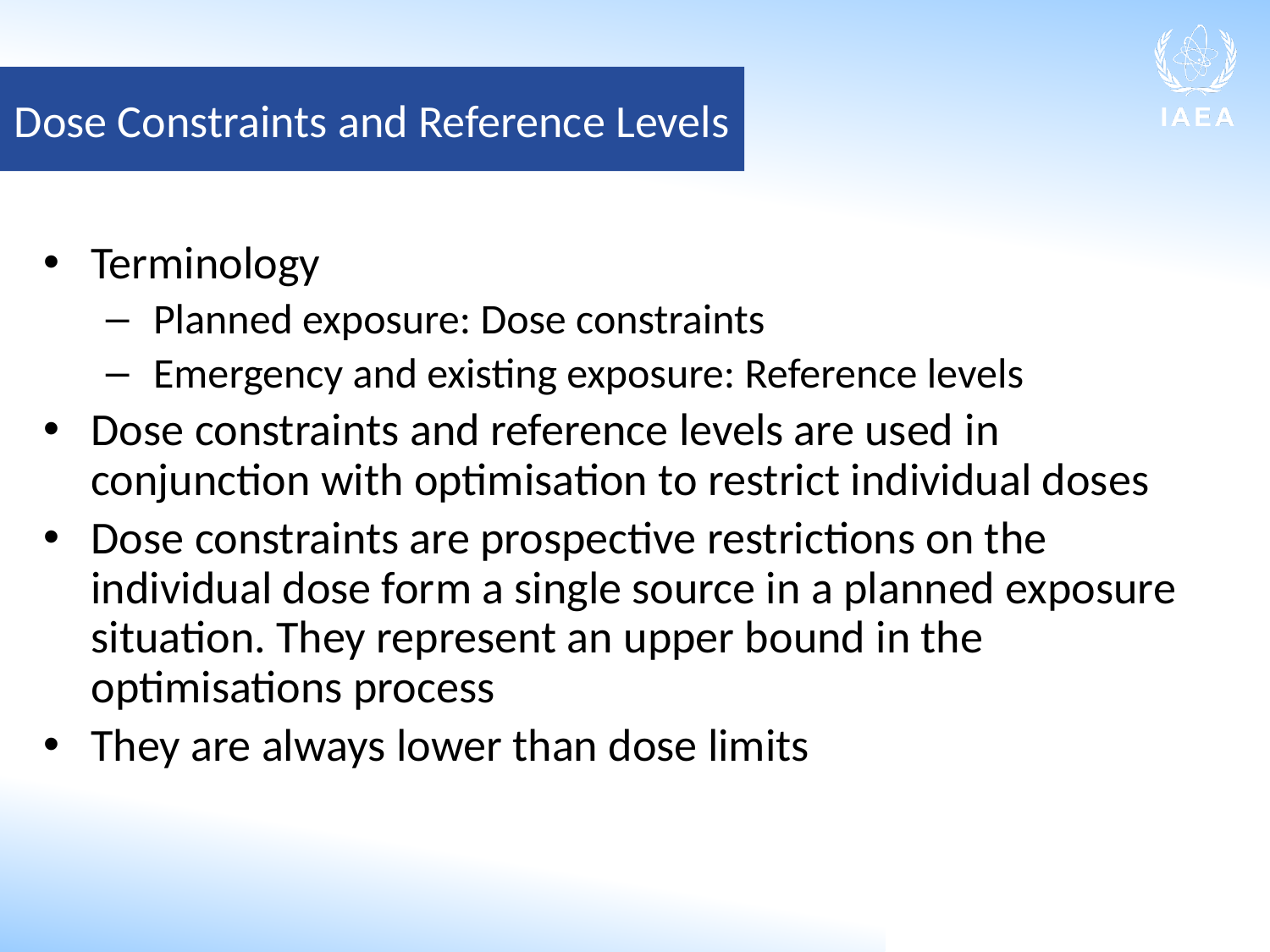

Dose Constraints and Reference Levels
Terminology
Planned exposure: Dose constraints
Emergency and existing exposure: Reference levels
Dose constraints and reference levels are used in conjunction with optimisation to restrict individual doses
Dose constraints are prospective restrictions on the individual dose form a single source in a planned exposure situation. They represent an upper bound in the optimisations process
They are always lower than dose limits